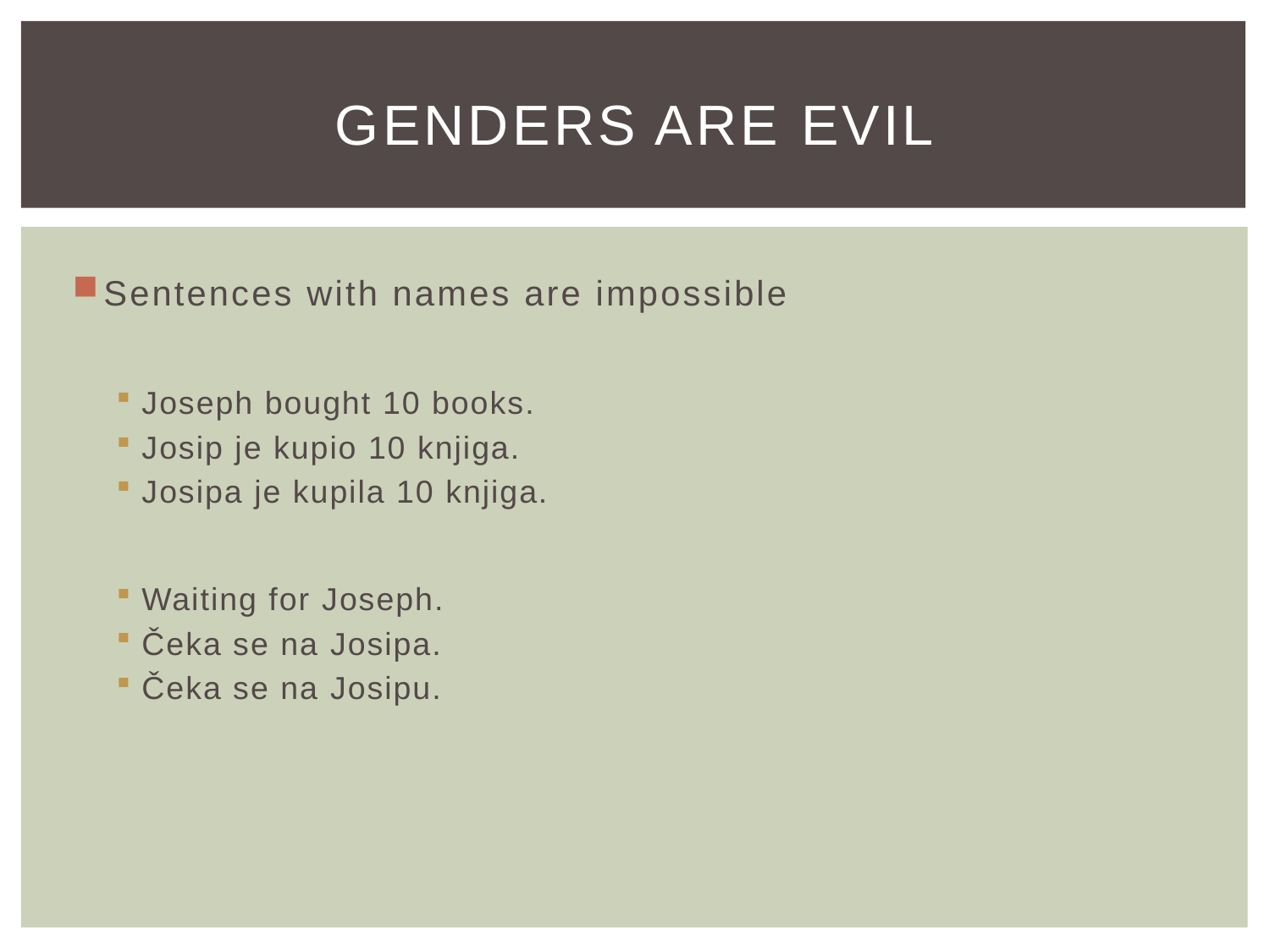

# Genders Are Evil
Sentences with names are impossible

Joseph bought 10 books.
Josip je kupio 10 knjiga.
Josipa je kupila 10 knjiga.

Waiting for Joseph.
Čeka se na Josipa.
Čeka se na Josipu.